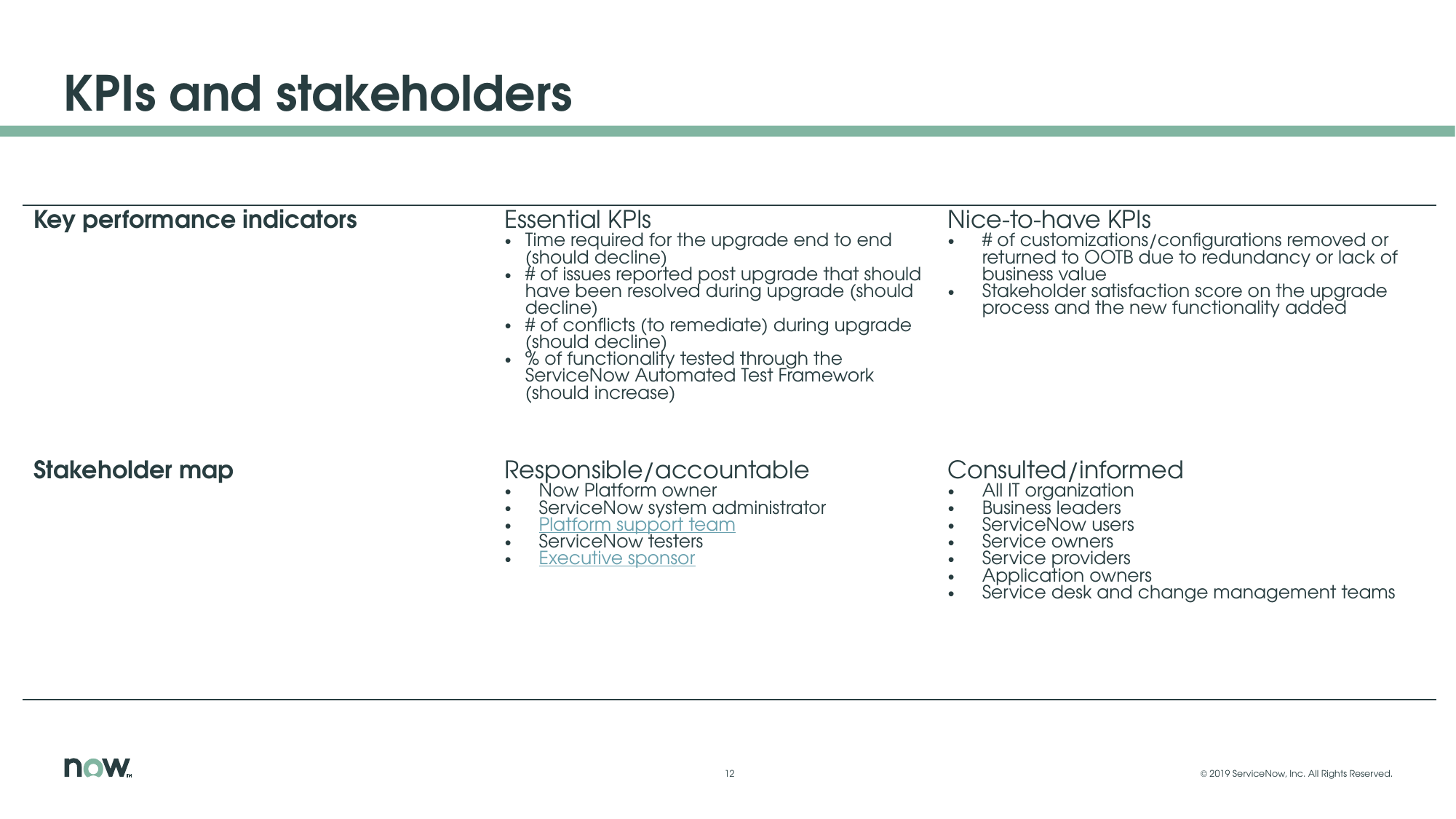

# KPIs and stakeholders

| Key performance indicators | Essential KPIs Time required for the upgrade end to end (should decline) # of issues reported post upgrade that should have been resolved during upgrade (should decline) # of conflicts (to remediate) during upgrade (should decline) % of functionality tested through the ServiceNow Automated Test Framework (should increase) | Nice-to-have KPIs # of customizations/configurations removed or returned to OOTB due to redundancy or lack of business value Stakeholder satisfaction score on the upgrade process and the new functionality added |
| --- | --- | --- |
| Stakeholder map | Responsible/accountable Now Platform owner ServiceNow system administrator Platform support team ServiceNow testers Executive sponsor | Consulted/informed All IT organization Business leaders ServiceNow users Service owners Service providers Application owners Service desk and change management teams |